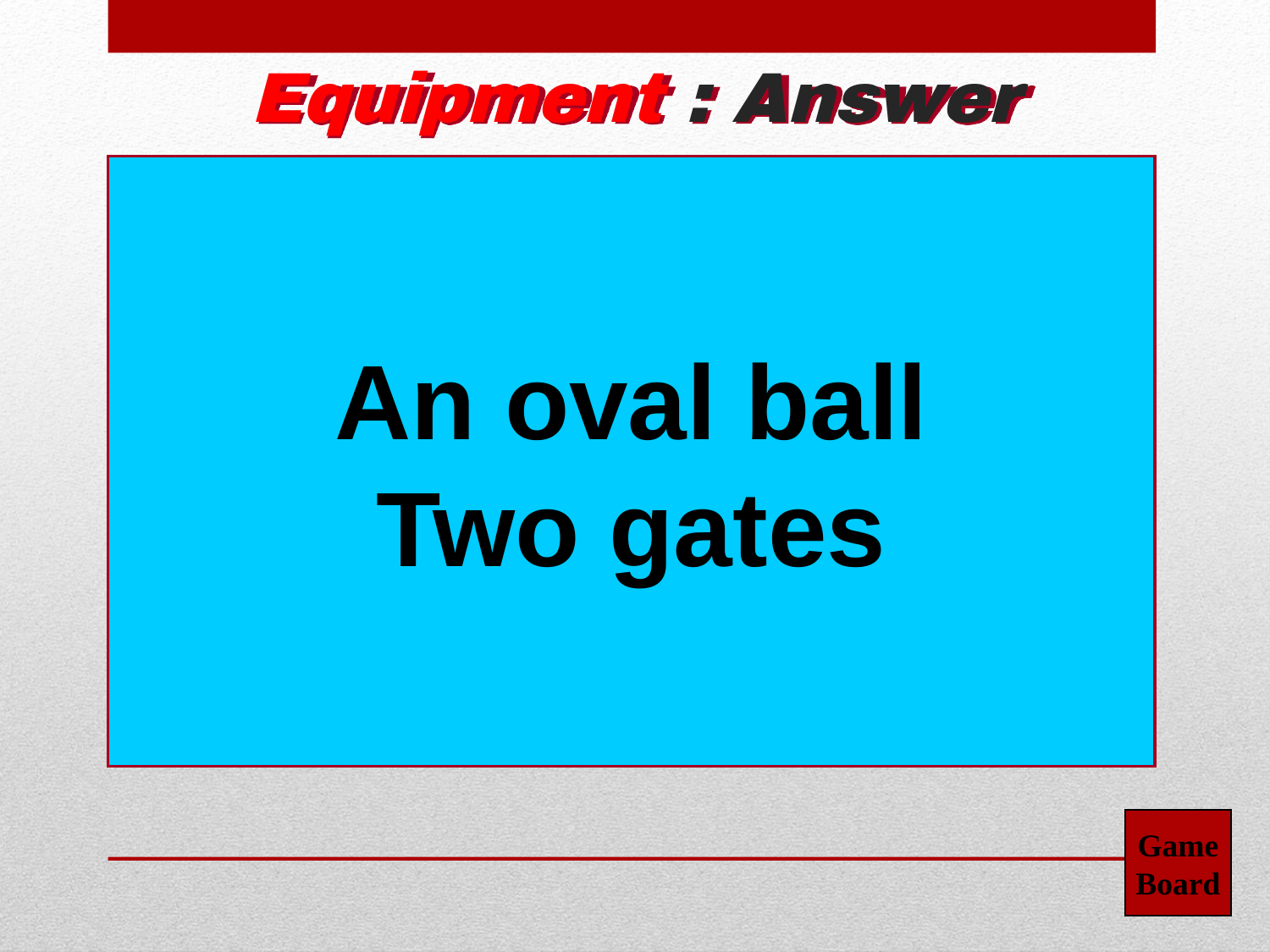

Equipment : Answer
An oval ball
Two gates
Game
Board